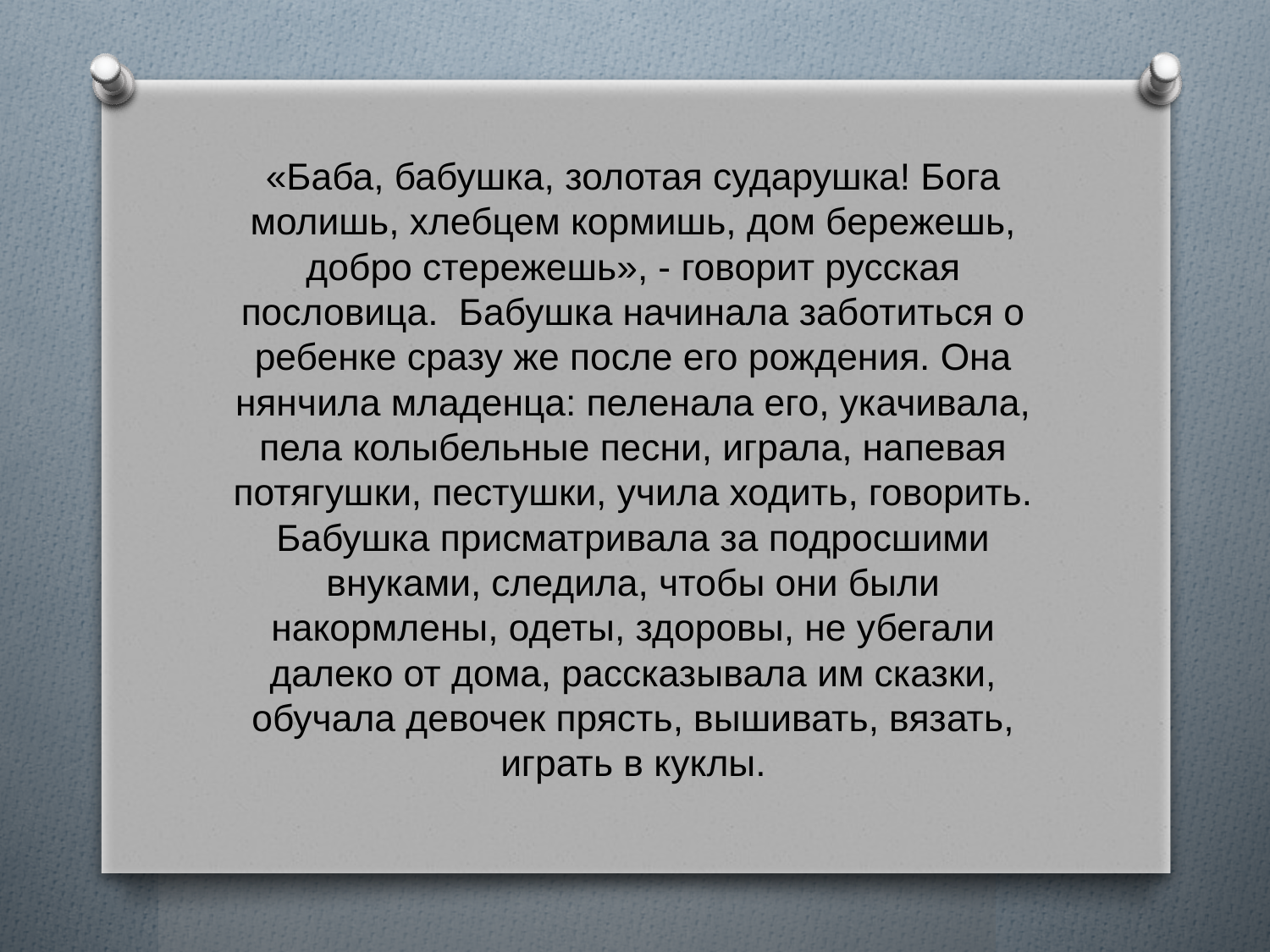

«Баба, бабушка, золотая сударушка! Бога молишь, хлебцем кормишь, дом бережешь, добро стережешь», - говорит русская пословица.  Бабушка начинала заботиться о ребенке сразу же после его рождения. Она нянчила младенца: пеленала его, укачивала, пела колыбельные песни, играла, напевая потягушки, пестушки, учила ходить, говорить. Бабушка присматривала за подросшими внуками, следила, чтобы они были накормлены, одеты, здоровы, не убегали далеко от дома, рассказывала им сказки, обучала девочек прясть, вышивать, вязать, играть в куклы.